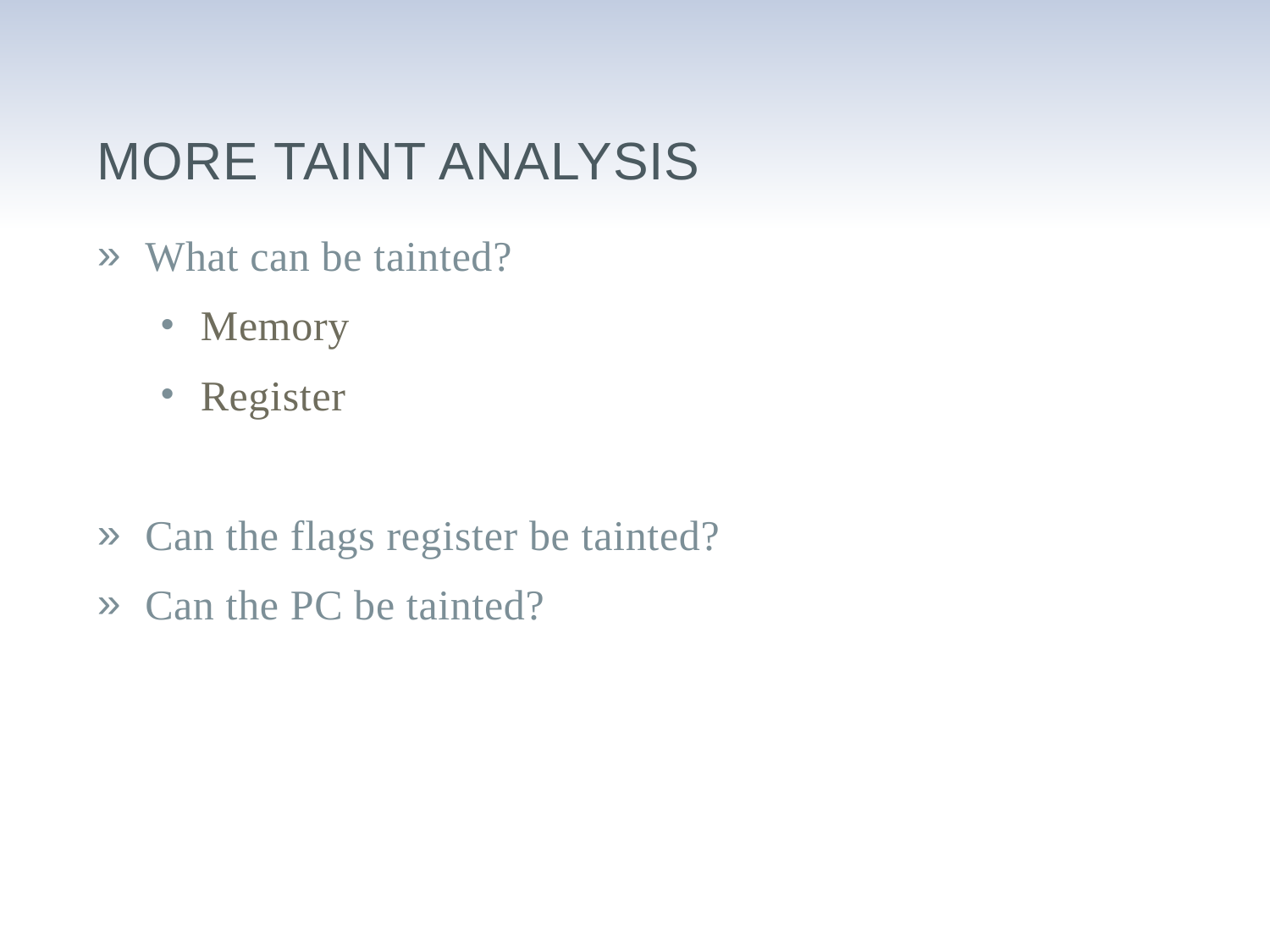

# More taint analysis
What can be tainted?
Memory
Register

Can the flags register be tainted?
Can the PC be tainted?